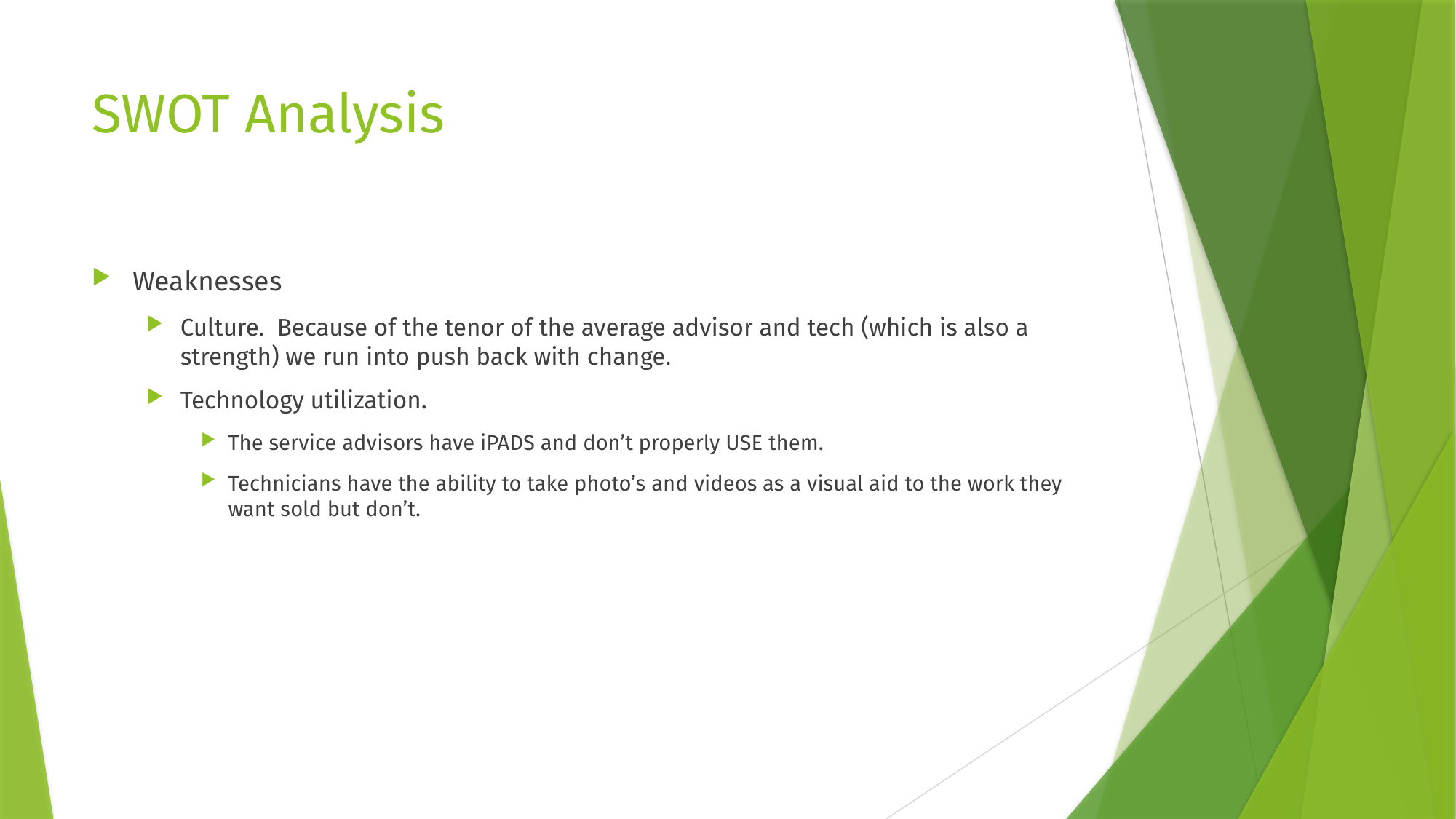

# SWOT Analysis
Weaknesses
Culture.  Because of the tenor of the average advisor and tech (which is also a strength) we run into push back with change.
Technology utilization.
The service advisors have iPADS and don’t properly USE them.
Technicians have the ability to take photo’s and videos as a visual aid to the work they want sold but don’t.